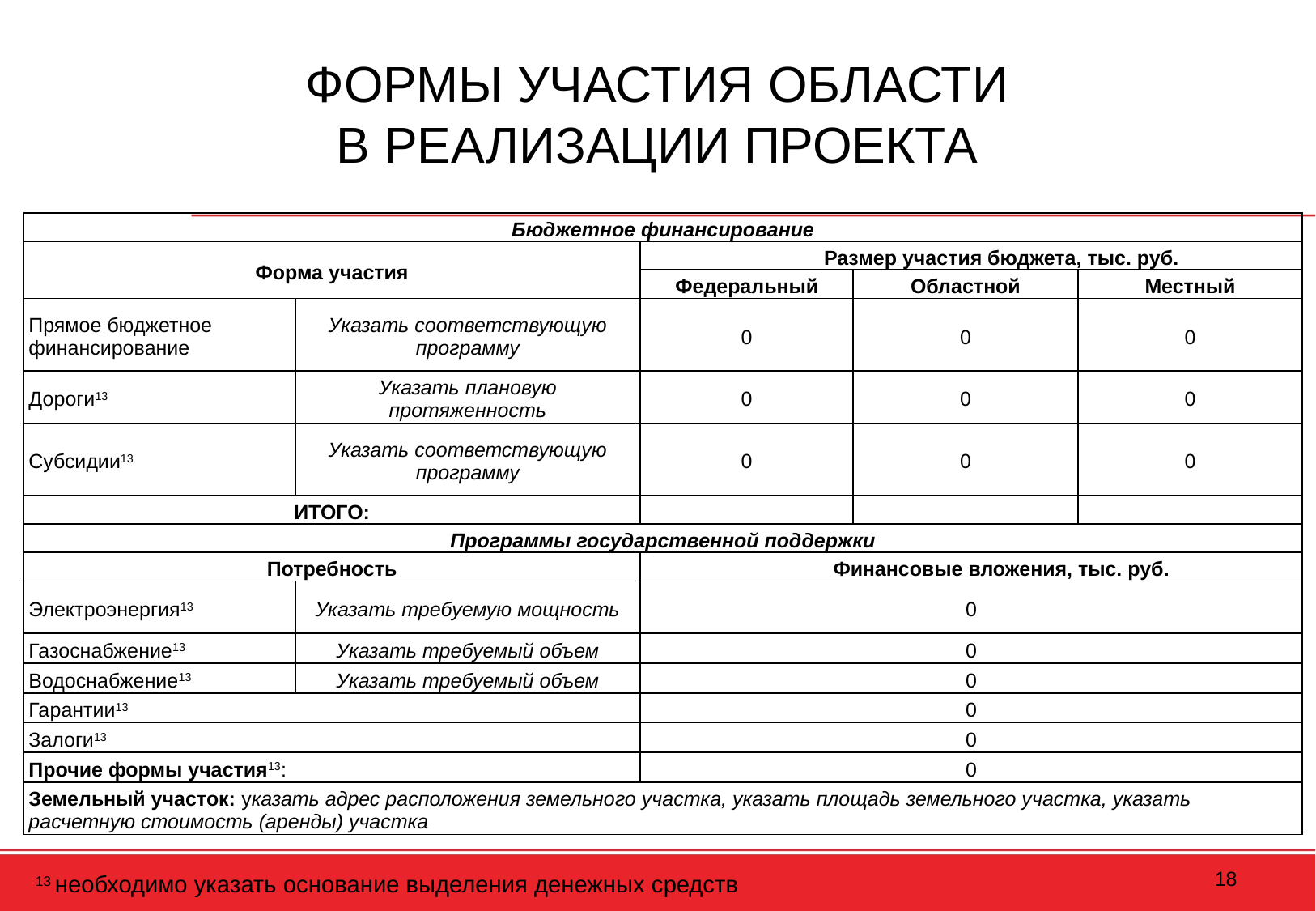

# ФОРМЫ УЧАСТИЯ ОБЛАСТИ В РЕАЛИЗАЦИИ ПРОЕКТА
| Бюджетное финансирование |  |  |  |  |
| --- | --- | --- | --- | --- |
| Форма участия |  | Размер участия бюджета, тыс. руб. |  |  |
|  |  | Федеральный | Областной | Местный |
| Прямое бюджетное финансирование | Указать соответствующую программу | 0 | 0 | 0 |
| Дороги13 | Указать плановую протяженность | 0 | 0 | 0 |
| Субсидии13 | Указать соответствующую программу | 0 | 0 | 0 |
| ИТОГО: |  |  |  |  |
| Программы государственной поддержки |  |  |  |  |
| Потребность |  | Финансовые вложения, тыс. руб. |  |  |
| Электроэнергия13 | Указать требуемую мощность | 0 |  |  |
| Газоснабжение13 | Указать требуемый объем | 0 |  |  |
| Водоснабжение13 | Указать требуемый объем | 0 |  |  |
| Гарантии13 |  | 0 |  |  |
| Залоги13 |  | 0 |  |  |
| Прочие формы участия13: |  | 0 |  |  |
| Земельный участок: указать адрес расположения земельного участка, указать площадь земельного участка, указать расчетную стоимость (аренды) участка |  |  |  |  |
13 необходимо указать основание выделения денежных средств
18